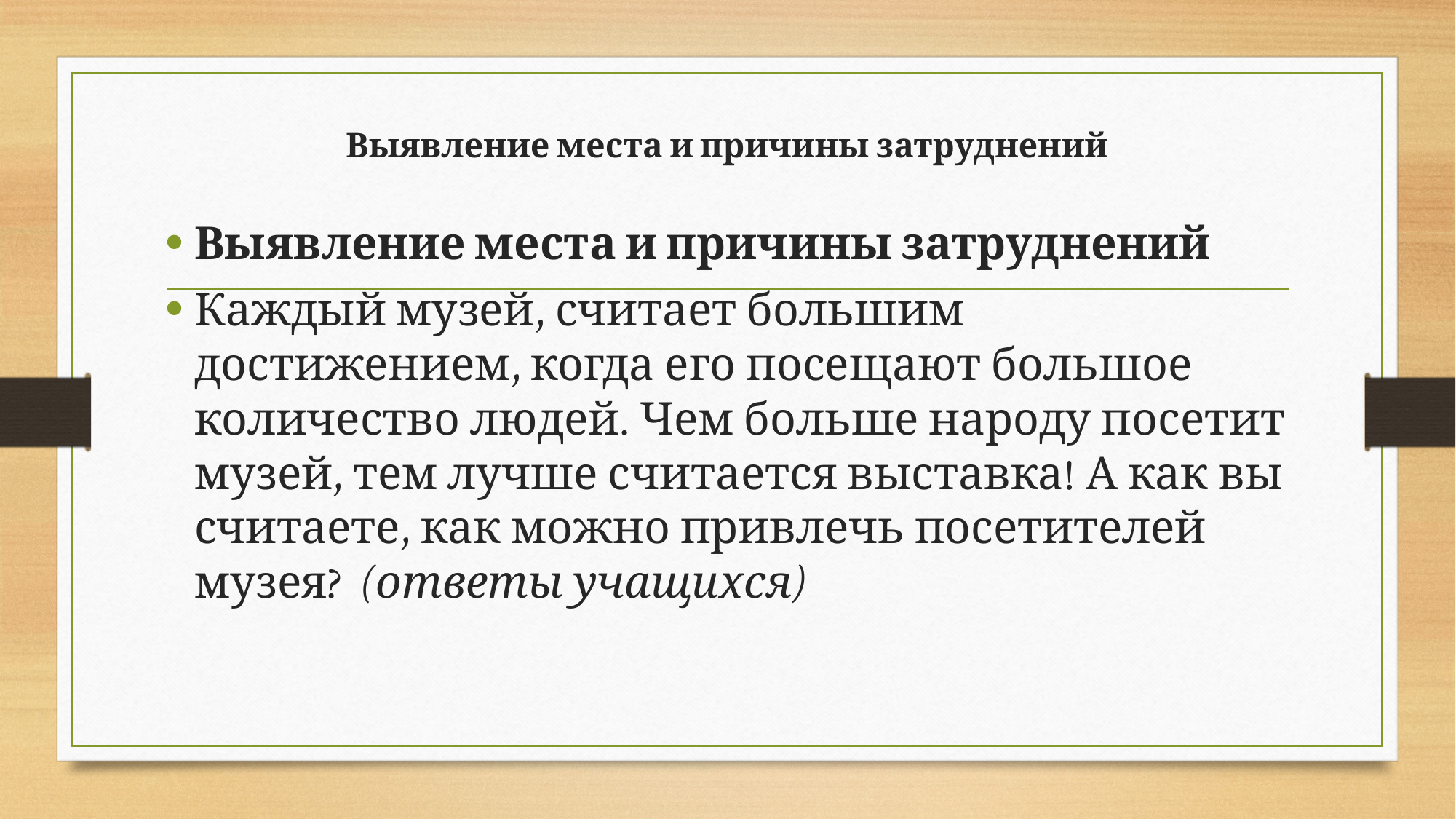

# Выявление места и причины затруднений
Выявление места и причины затруднений
Каждый музей, считает большим достижением, когда его посещают большое количество людей. Чем больше народу посетит музей, тем лучше считается выставка! А как вы считаете, как можно привлечь посетителей музея?  (ответы учащихся)